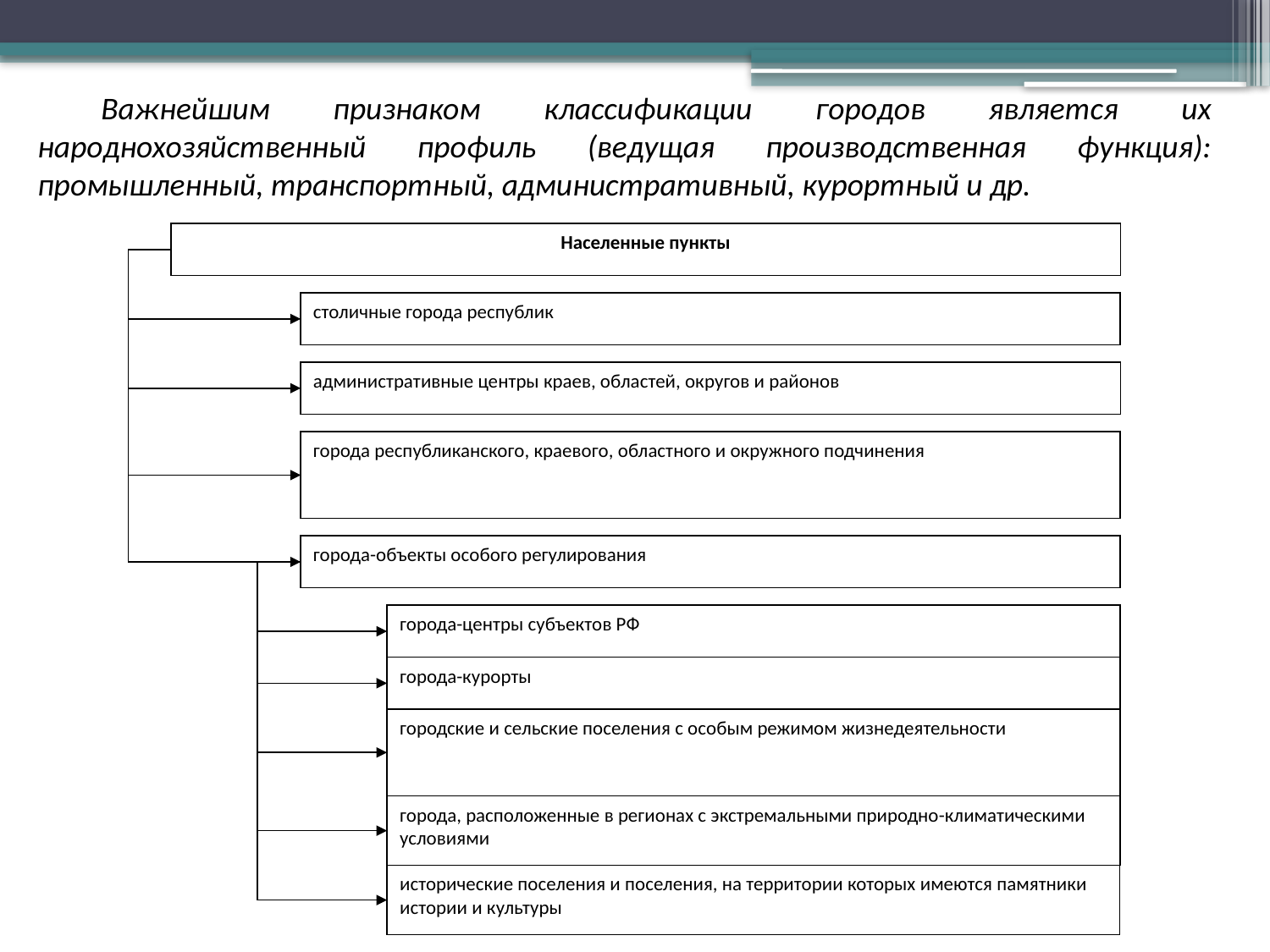

Важнейшим признаком классификации городов является их народнохозяйственный профиль (ведущая производственная функция): промышленный, транспортный, административный, курортный и др.

Населенные пункты

столичные города республик
административные центры краев, областей, округов и районов
города республиканского, краевого, областного и окружного подчинения
города-объекты особого регулирования

города-центры субъектов РФ
города-курорты
городские и сельские поселения с особым режимом жизнедеятельности
города, расположенные в регионах с экстремальными природно-климатическими условиями
исторические поселения и поселения, на территории которых имеются памятники истории и культуры